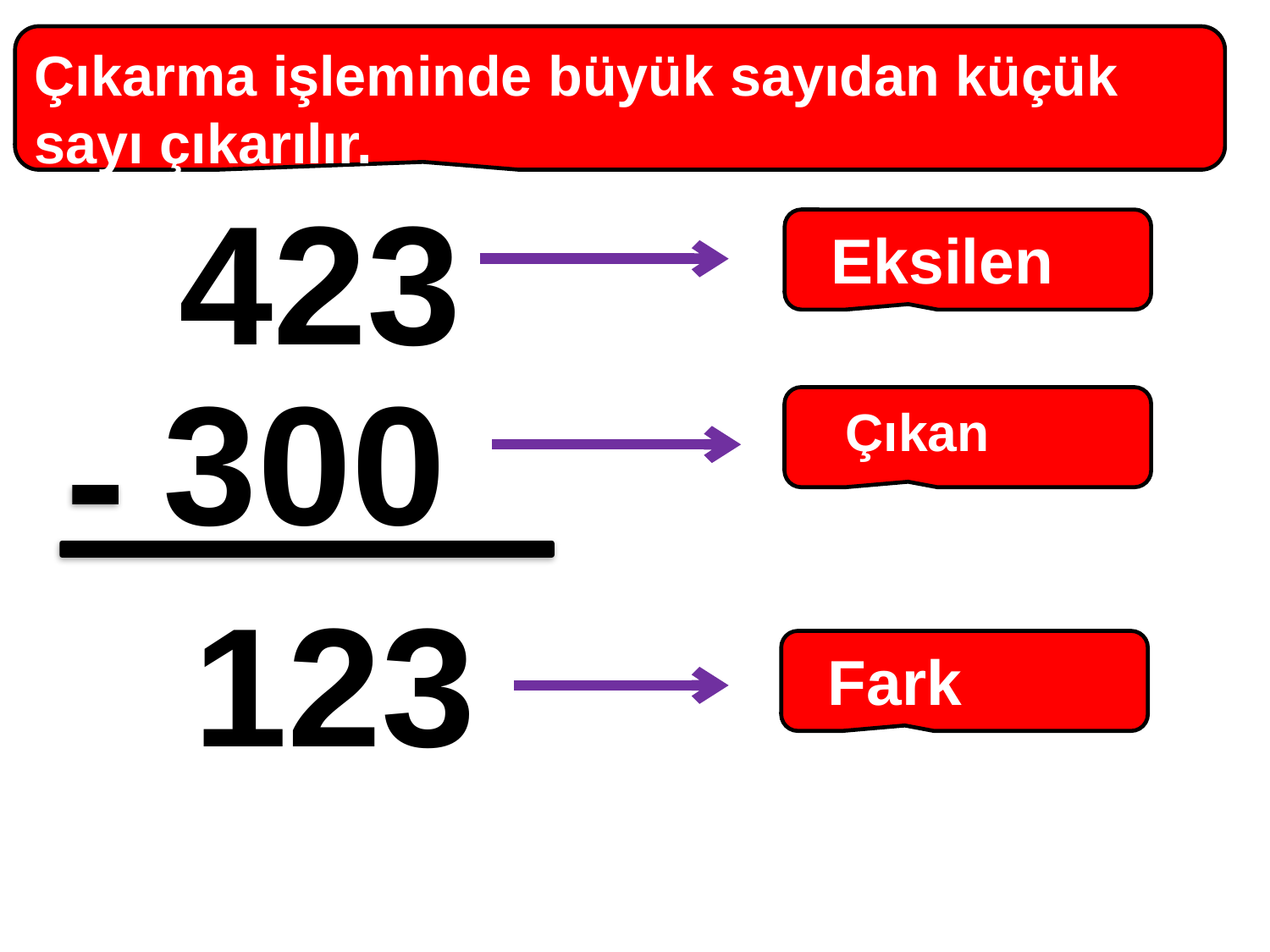

Çıkarma işleminde büyük sayıdan küçük sayı çıkarılır.
423
  Eksilen
300
   Çıkan

123
  Fark